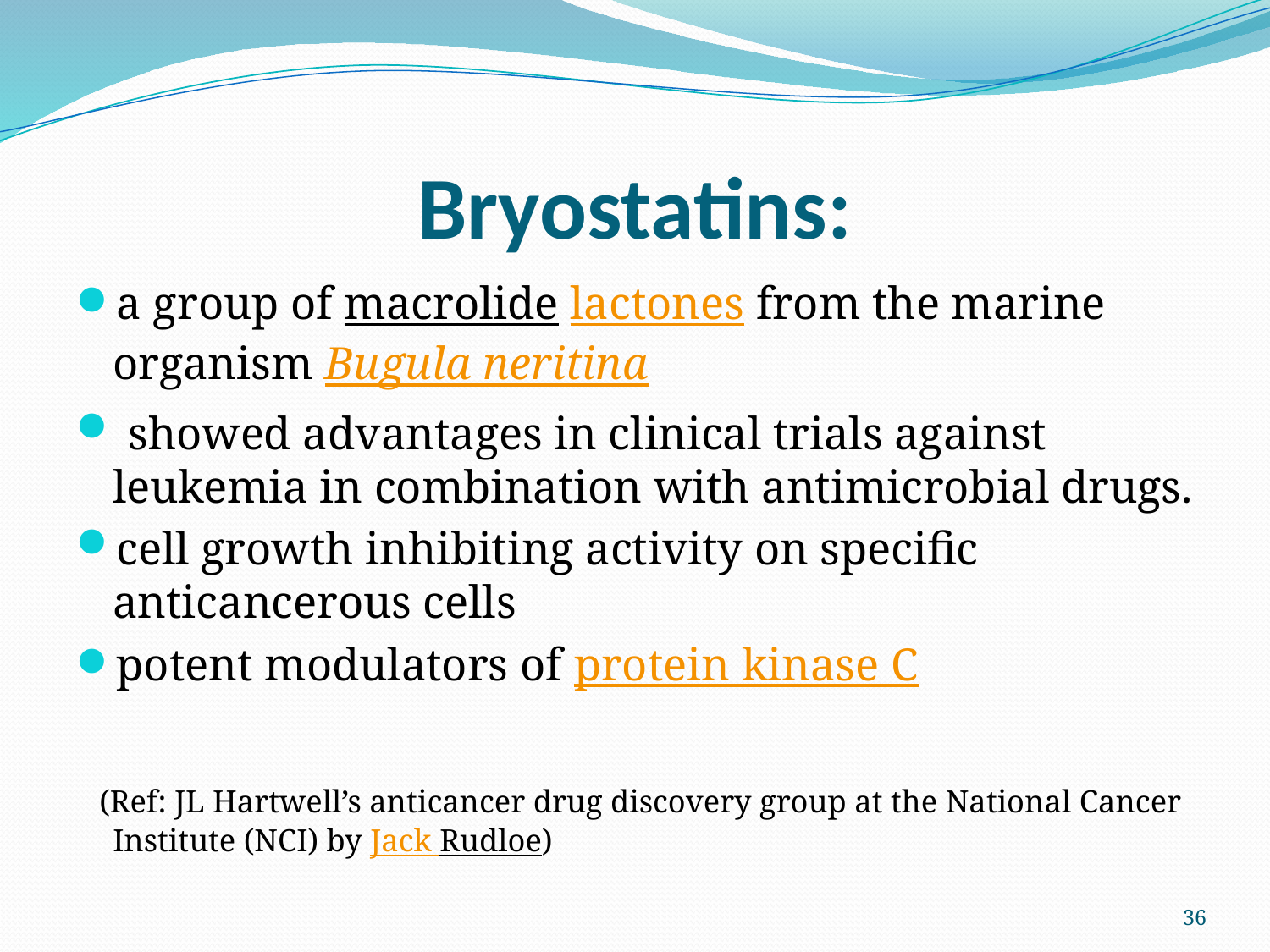

# Bryostatins:
a group of macrolide lactones from the marine organism Bugula neritina
 showed advantages in clinical trials against leukemia in combination with antimicrobial drugs.
cell growth inhibiting activity on specific anticancerous cells
potent modulators of protein kinase C

  (Ref: JL Hartwell’s anticancer drug discovery group at the National Cancer Institute (NCI) by Jack Rudloe)
36